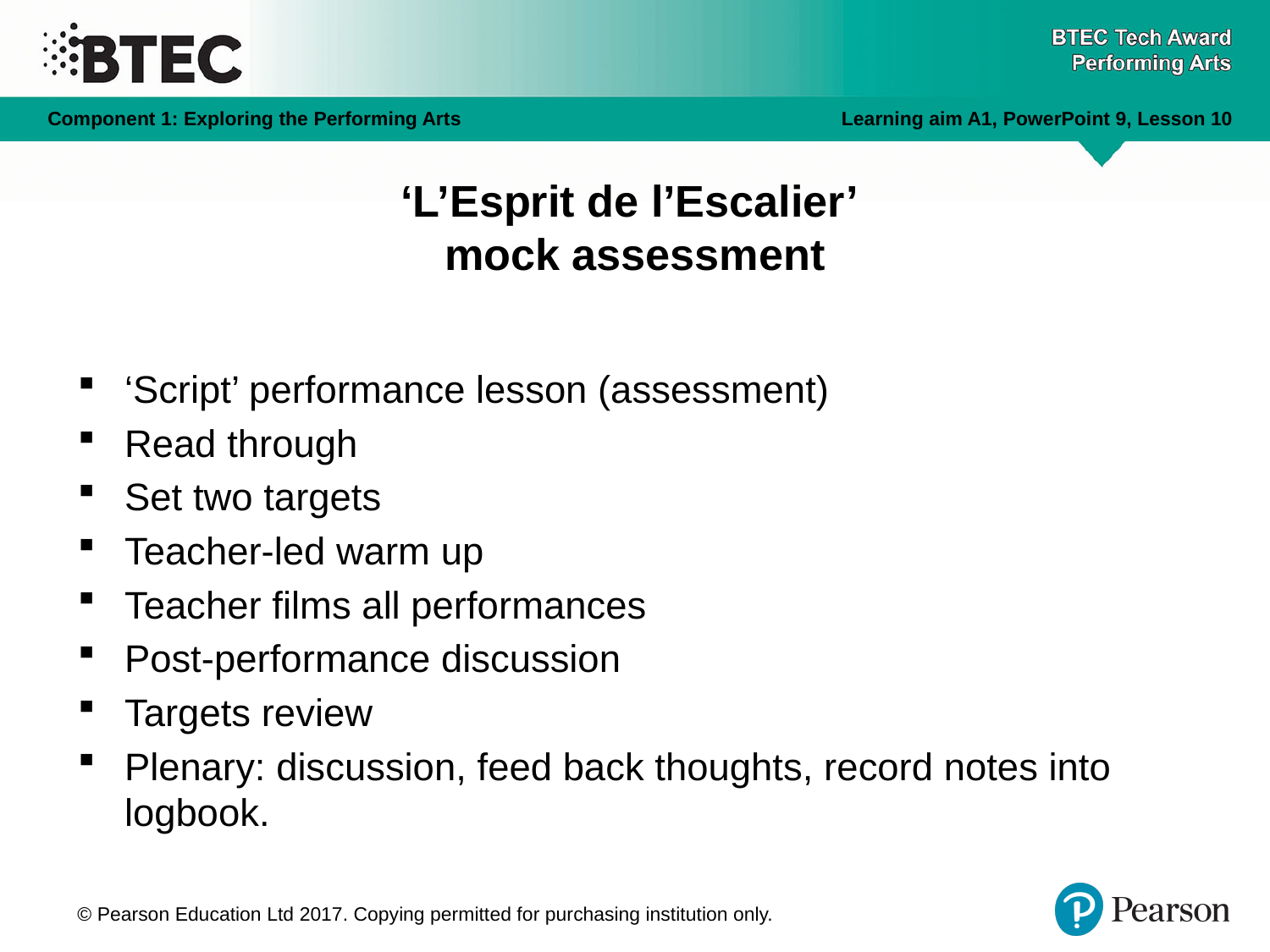

# ‘L’Esprit de l’Escalier’ mock assessment

‘Script’ performance lesson (assessment)
Read through
Set two targets
Teacher-led warm up
Teacher films all performances
Post-performance discussion
Targets review
Plenary: discussion, feed back thoughts, record notes into logbook.

© Pearson Education Ltd 2017. Copying permitted for purchasing institution only.